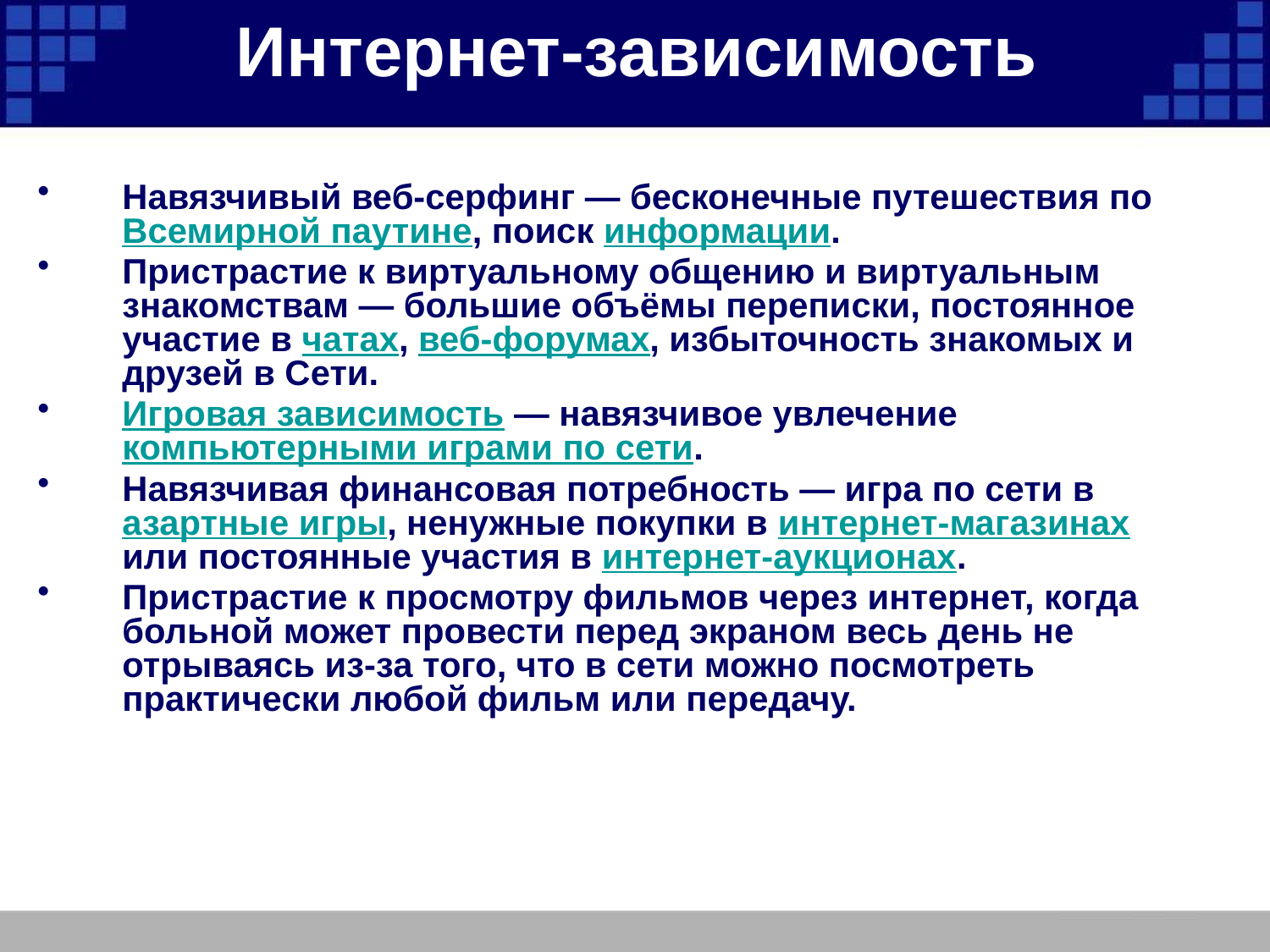

# Интернет-зависимость
Навязчивый веб-серфинг — бесконечные путешествия по Всемирной паутине, поиск информации.
Пристрастие к виртуальному общению и виртуальным знакомствам — большие объёмы переписки, постоянное участие в чатах, веб-форумах, избыточность знакомых и друзей в Сети.
Игровая зависимость — навязчивое увлечение компьютерными играми по сети.
Навязчивая финансовая потребность — игра по сети в азартные игры, ненужные покупки в интернет-магазинах или постоянные участия в интернет-аукционах.
Пристрастие к просмотру фильмов через интернет, когда больной может провести перед экраном весь день не отрываясь из-за того, что в сети можно посмотреть практически любой фильм или передачу.